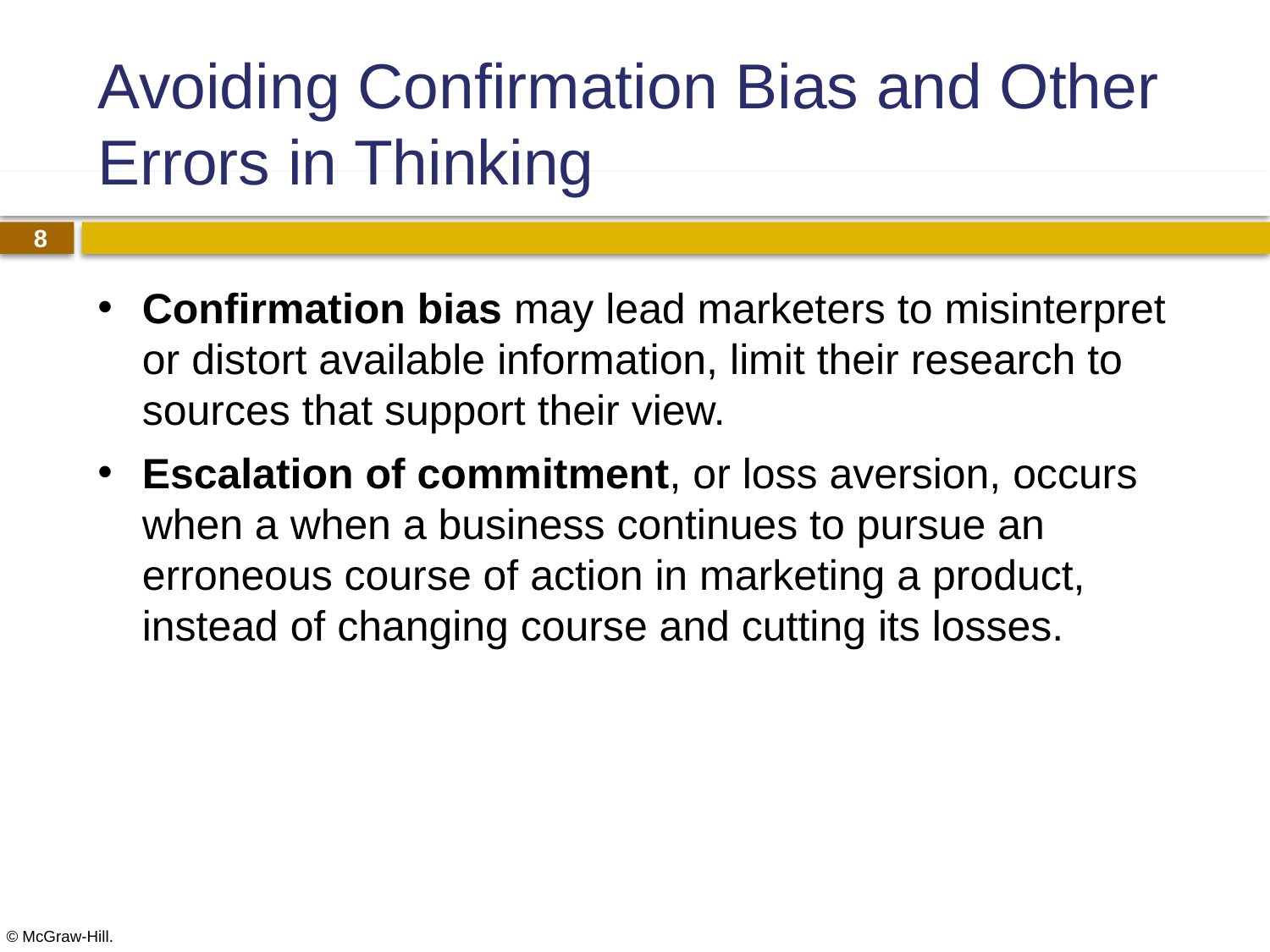

# Avoiding Confirmation Bias and Other Errors in Thinking
Confirmation bias may lead marketers to misinterpret or distort available information, limit their research to sources that support their view.
Escalation of commitment, or loss aversion, occurs when a when a business continues to pursue an erroneous course of action in marketing a product, instead of changing course and cutting its losses.